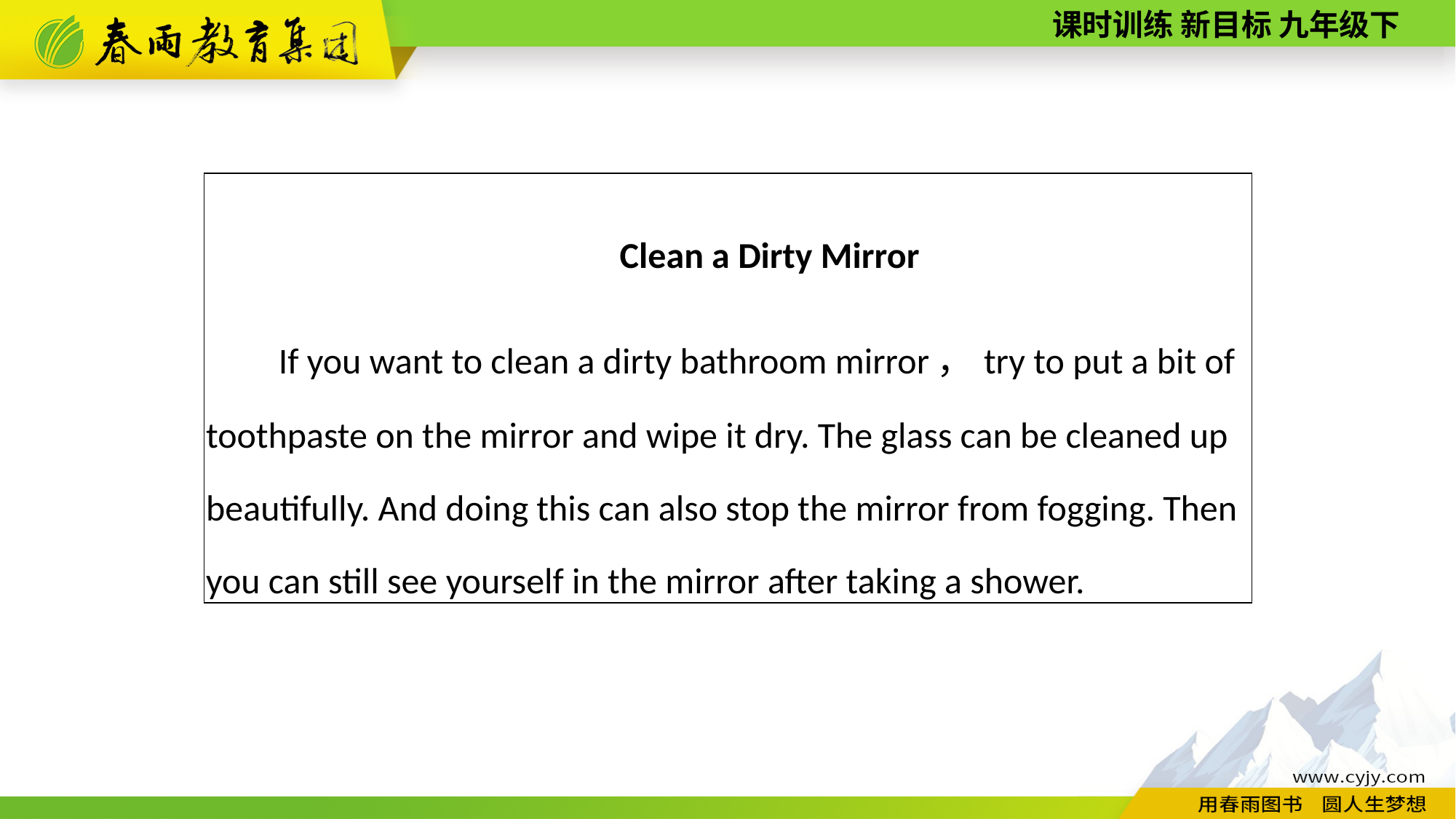

| Clean a Dirty Mirror If you want to clean a dirty bathroom mirror，try to put a bit of toothpaste on the mirror and wipe it dry. The glass can be cleaned up beautifully. And doing this can also stop the mirror from fogging. Then you can still see yourself in the mirror after taking a shower. |
| --- |